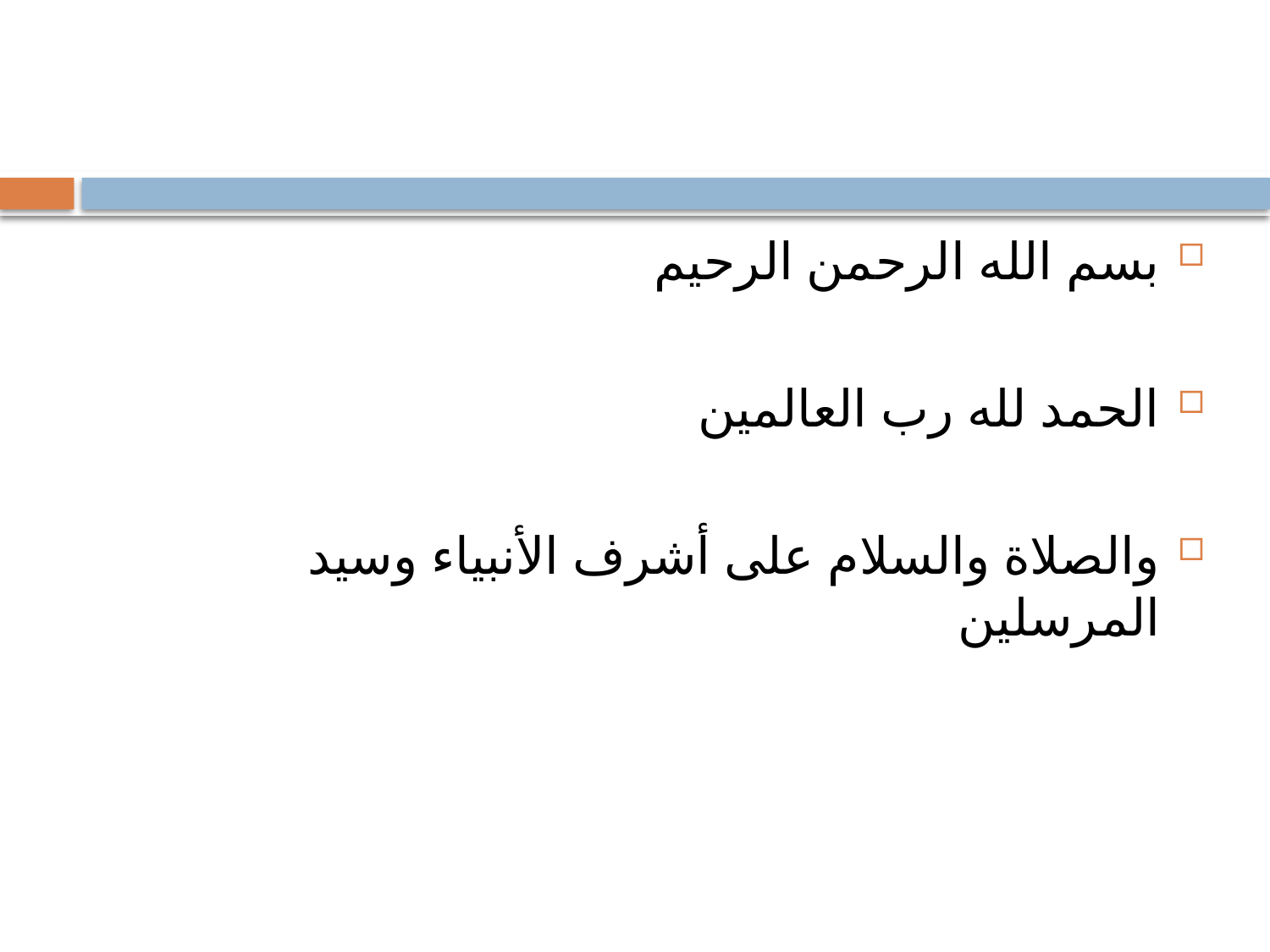

بسم الله الرحمن الرحيم

الحمد لله رب العالمين

والصلاة والسلام على أشرف الأنبياء وسيد المرسلين